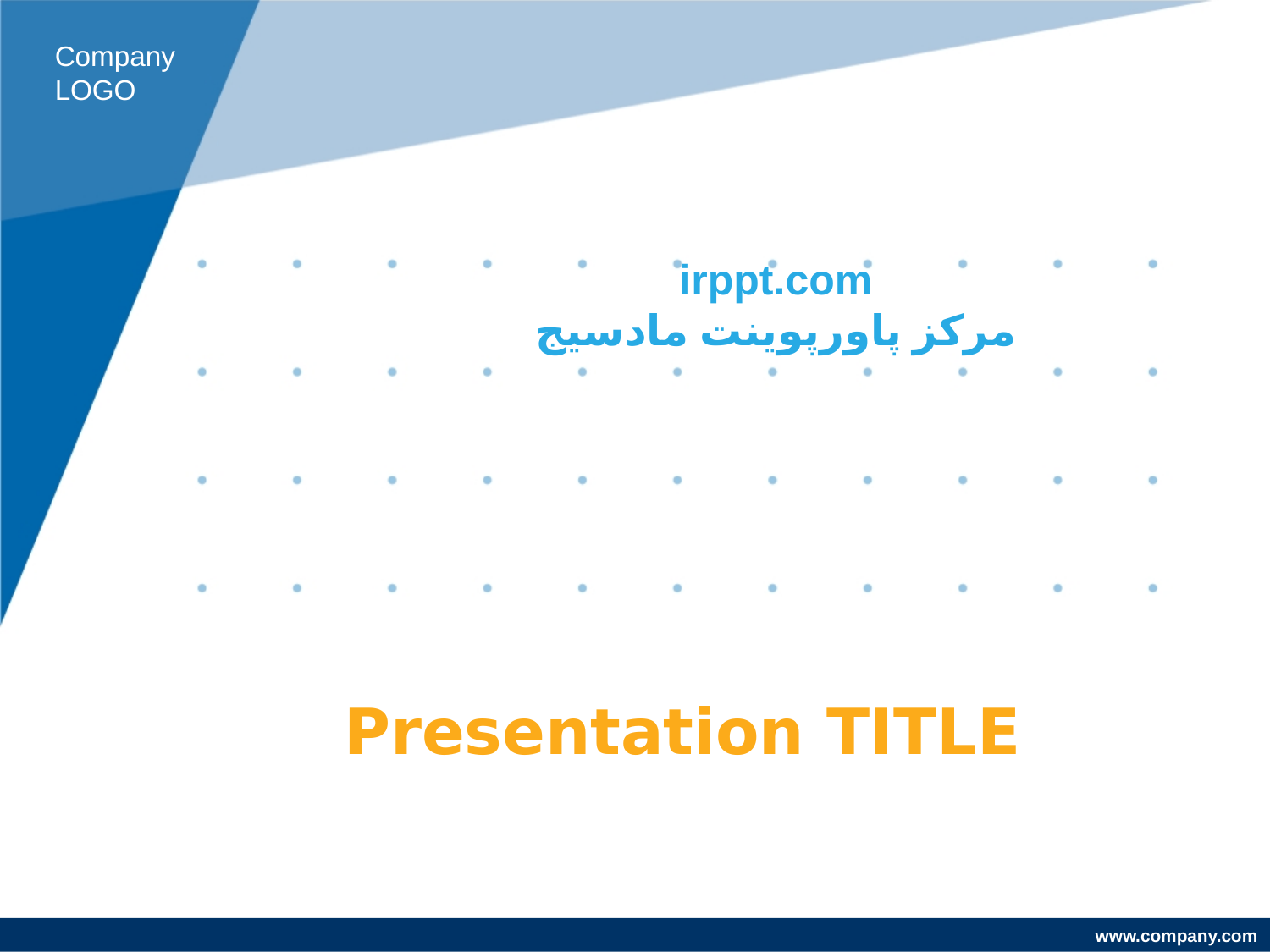

Company LOGO
irppt.com
مرکز پاورپوینت مادسیج
# Presentation TITLE